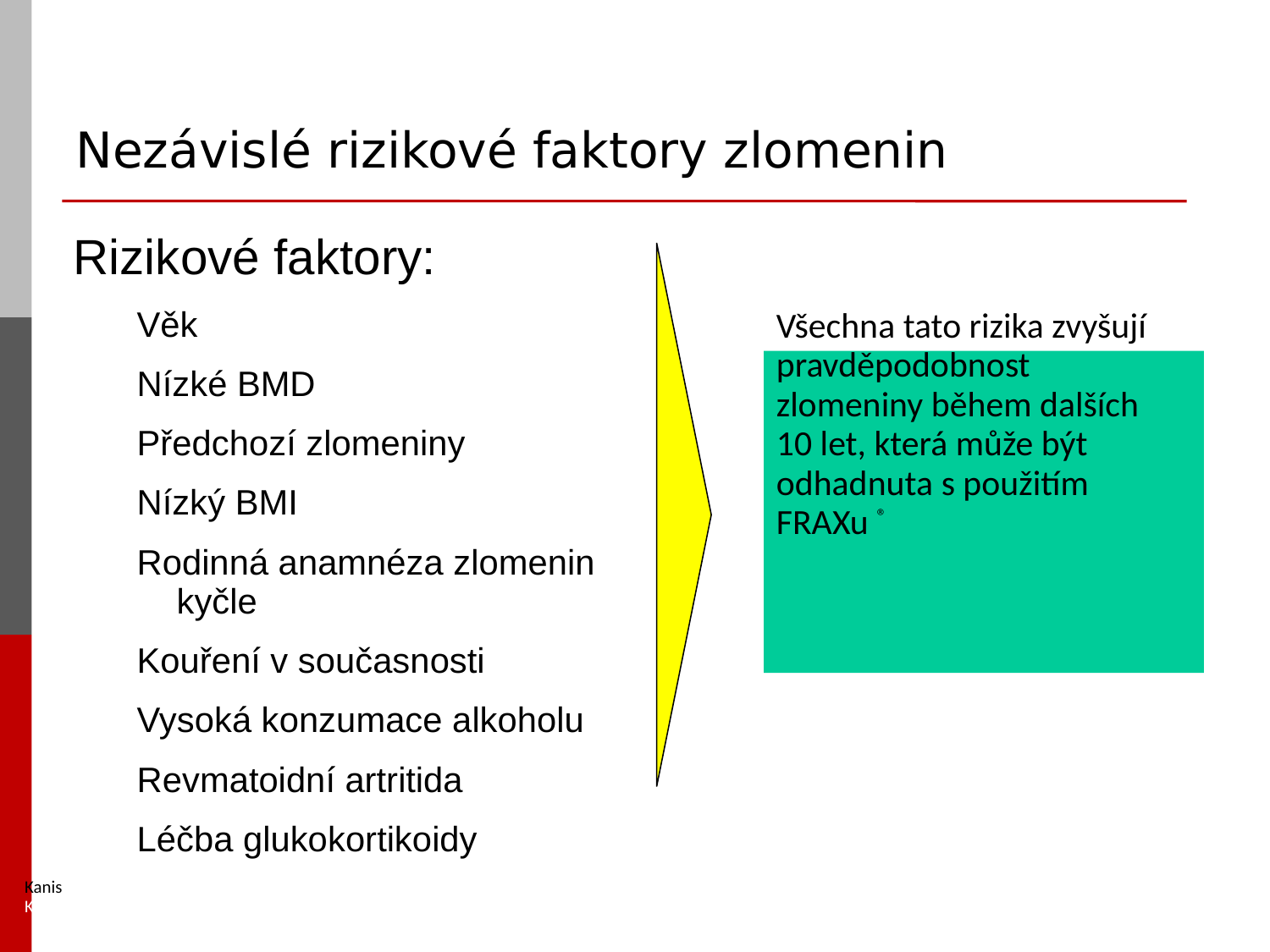

# Nezávislé rizikové faktory zlomenin
Rizikové faktory:
Věk
Nízké BMD
Předchozí zlomeniny
Nízký BMI
Rodinná anamnéza zlomenin kyčle
Kouření v současnosti
Vysoká konzumace alkoholu
Revmatoidní artritida
Léčba glukokortikoidy

Všechna tato rizika zvyšují
pravděpodobnost
zlomeniny během dalších
10 let, která může být
odhadnuta s použitím
FRAXu ®

Kanis JA, et al. Osteoporos Int. 2001;12:989-995.  Kanis JA, et al. Osteoporos Int. 2001;12:417-427.
Kanis JA, et al. Osteoporos Int. 2005;16:581-589.